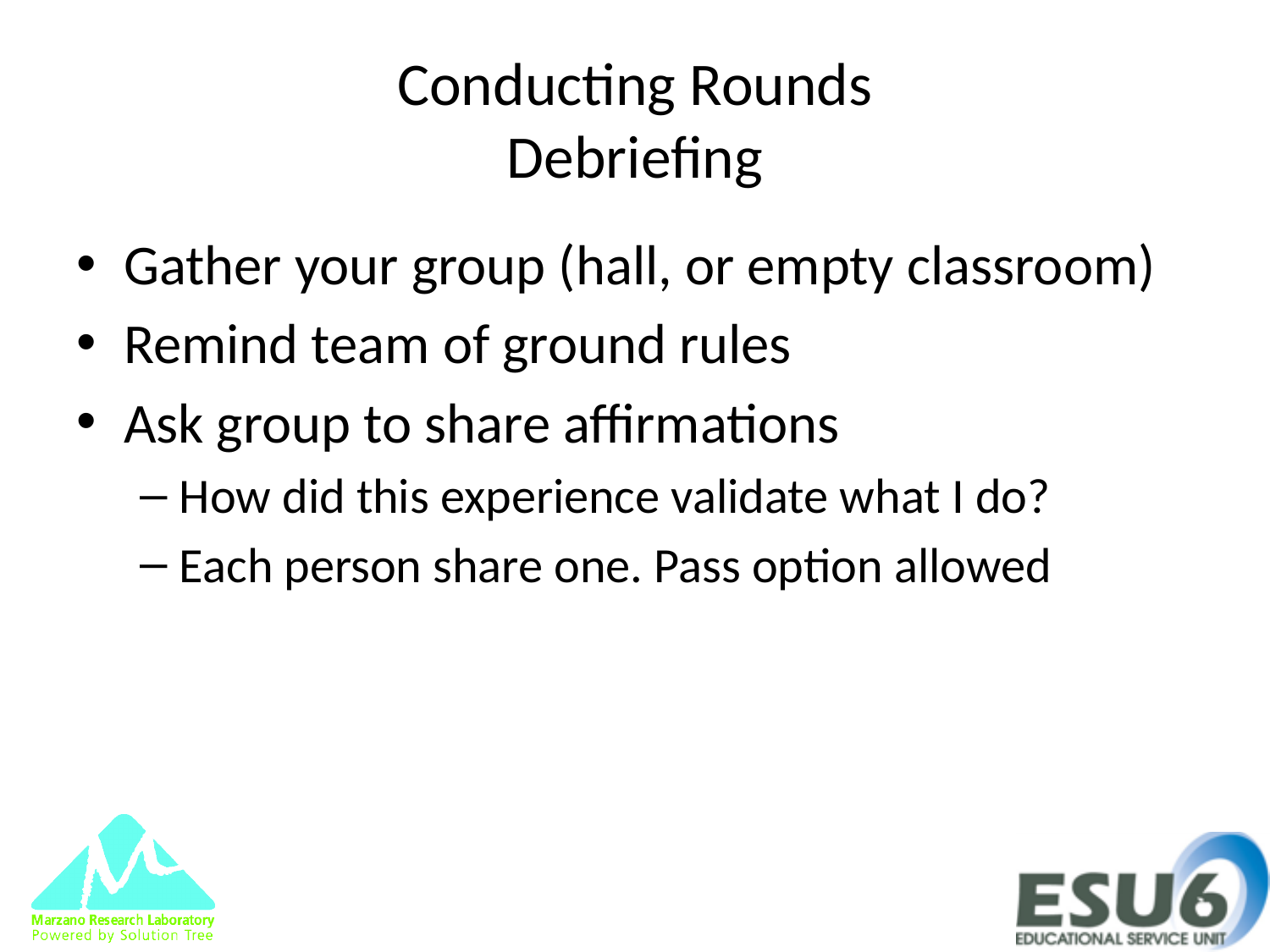

# Conducting Rounds Debriefing
Gather your group (hall, or empty classroom)
Remind team of ground rules
Ask group to share affirmations
How did this experience validate what I do?
Each person share one. Pass option allowed